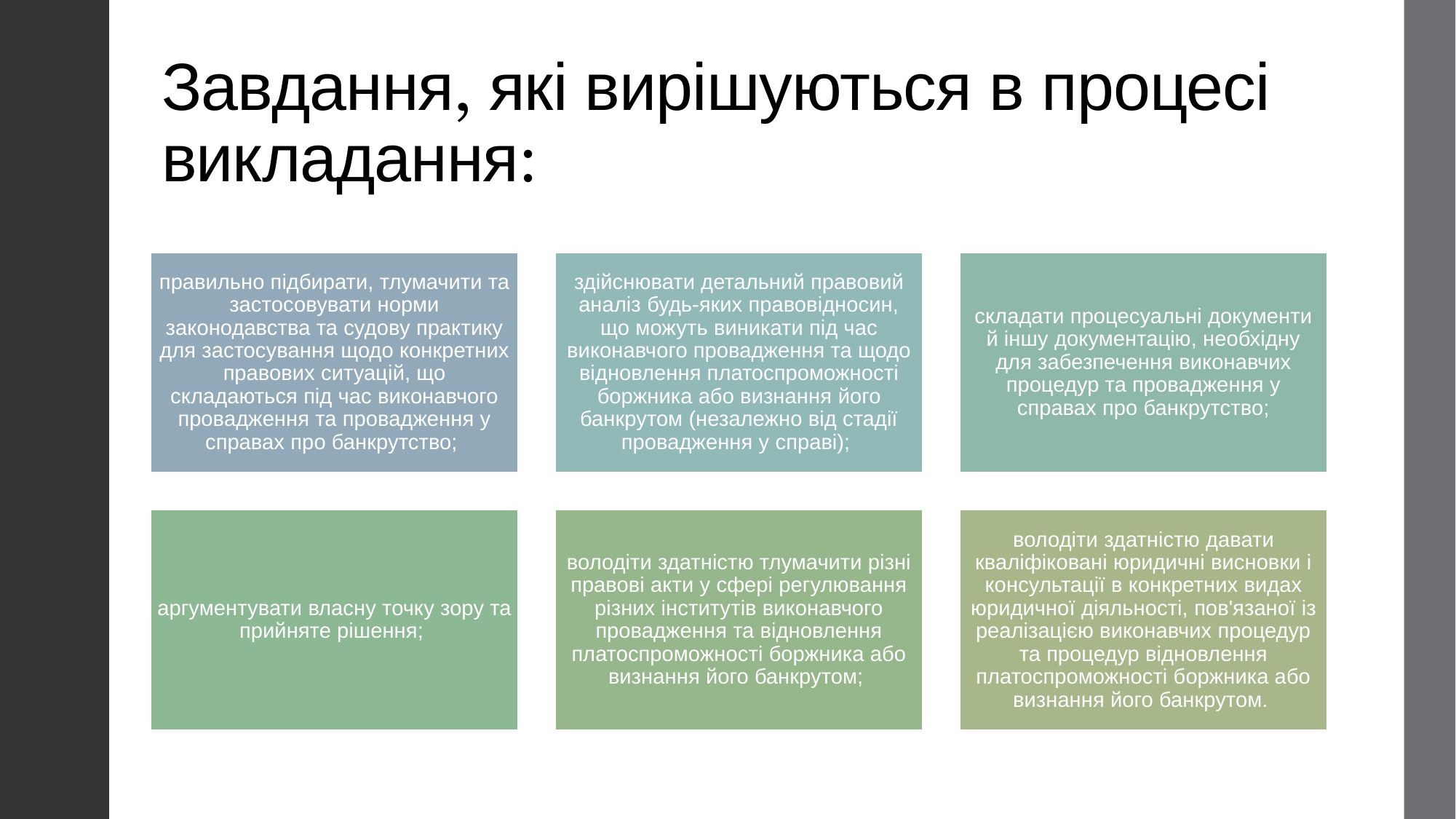

# Завдання, які вирішуються в процесі викладання:
правильно підбирати, тлумачити та застосовувати норми законодавства та судову практику для застосування щодо конкретних правових ситуацій, що складаються під час виконавчого провадження та провадження у справах про банкрутство;
здійснювати детальний правовий аналіз будь-яких правовідносин, що можуть виникати під час виконавчого провадження та щодо відновлення платоспроможності боржника або визнання його банкрутом (незалежно від стадії провадження у справі);
складати процесуальні документи й іншу документацію, необхідну для забезпечення виконавчих процедур та провадження у справах про банкрутство;
аргументувати власну точку зору та прийняте рішення;
володіти здатністю тлумачити різні правові акти у сфері регулювання різних інститутів виконавчого провадження та відновлення платоспроможності боржника або визнання його банкрутом;
володіти здатністю давати кваліфіковані юридичні висновки і консультації в конкретних видах юридичної діяльності, пов'язаної із реалізацією виконавчих процедур та процедур відновлення платоспроможності боржника або визнання його банкрутом.